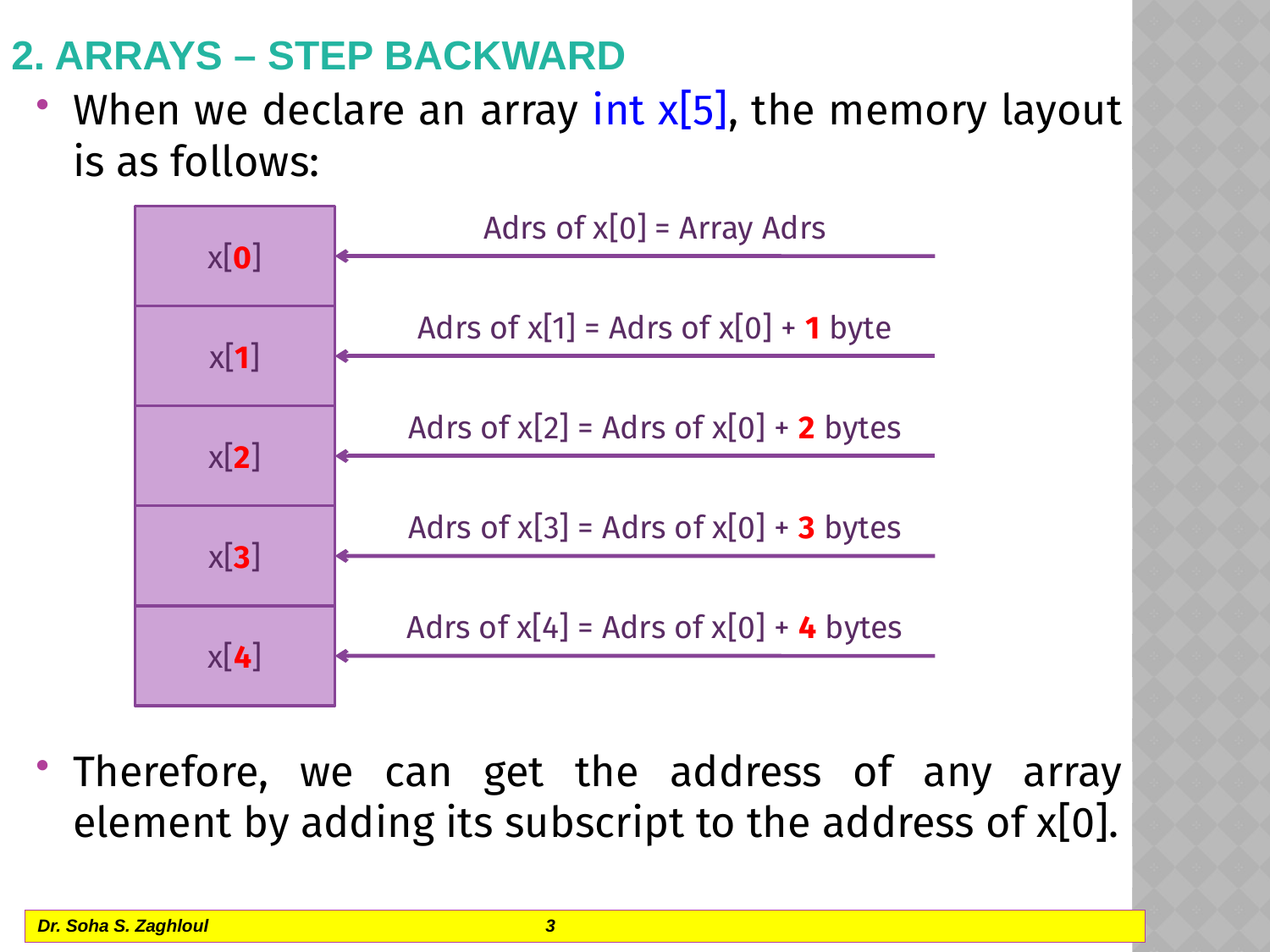

# 2. Arrays – step backward
When we declare an array int x[5], the memory layout is as follows:

Therefore, we can get the address of any array element by adding its subscript to the address of x[0].
x[0]
Adrs of x[0] = Array Adrs
x[1]
Adrs of x[1] = Adrs of x[0] + 1 byte
x[2]
Adrs of x[2] = Adrs of x[0] + 2 bytes
x[3]
Adrs of x[3] = Adrs of x[0] + 3 bytes
x[4]
Adrs of x[4] = Adrs of x[0] + 4 bytes
Dr. Soha S. Zaghloul			3